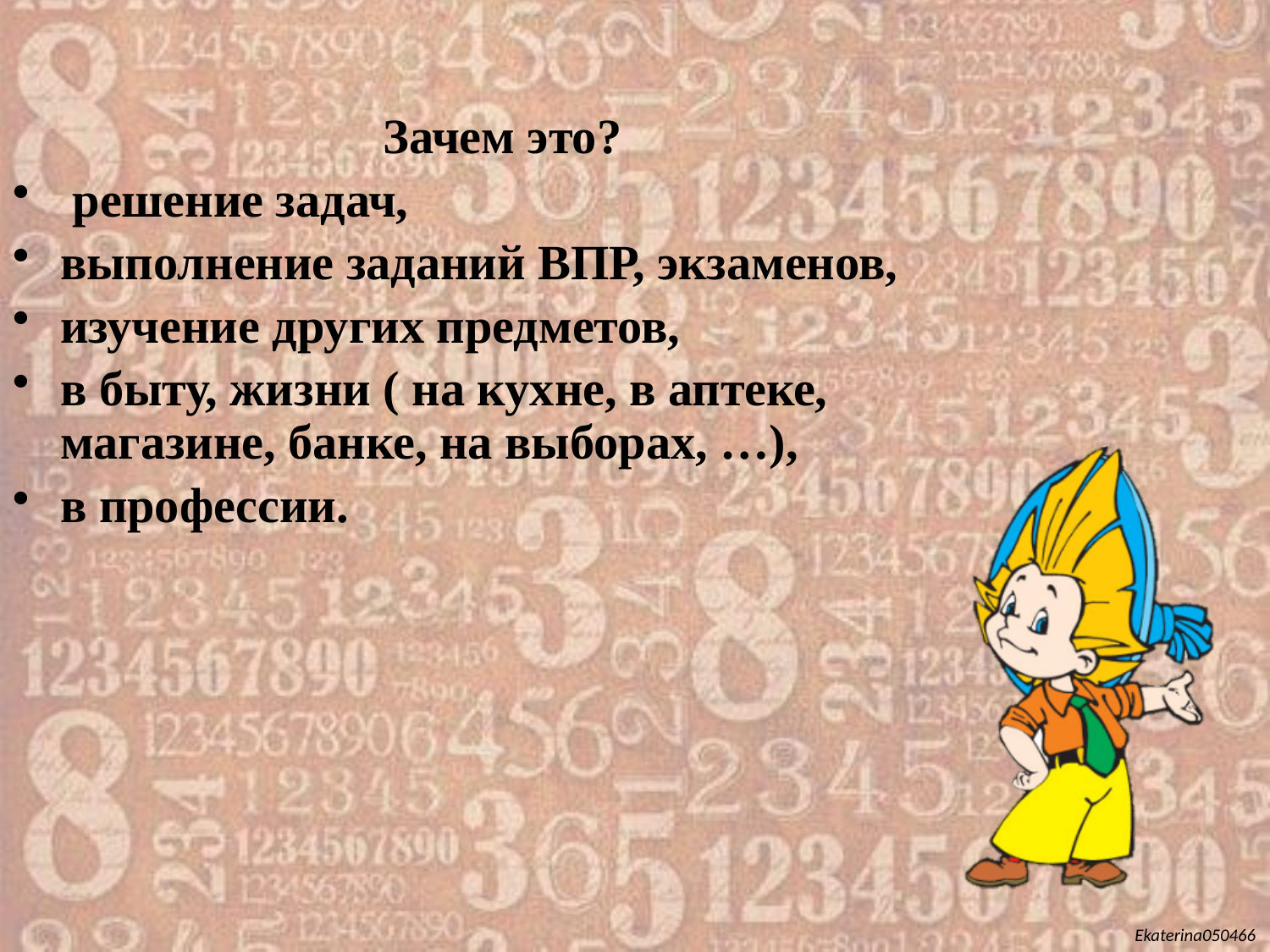

Зачем это?
 решение задач,
выполнение заданий ВПР, экзаменов,
изучение других предметов,
в быту, жизни ( на кухне, в аптеке, магазине, банке, на выборах, …),
в профессии.